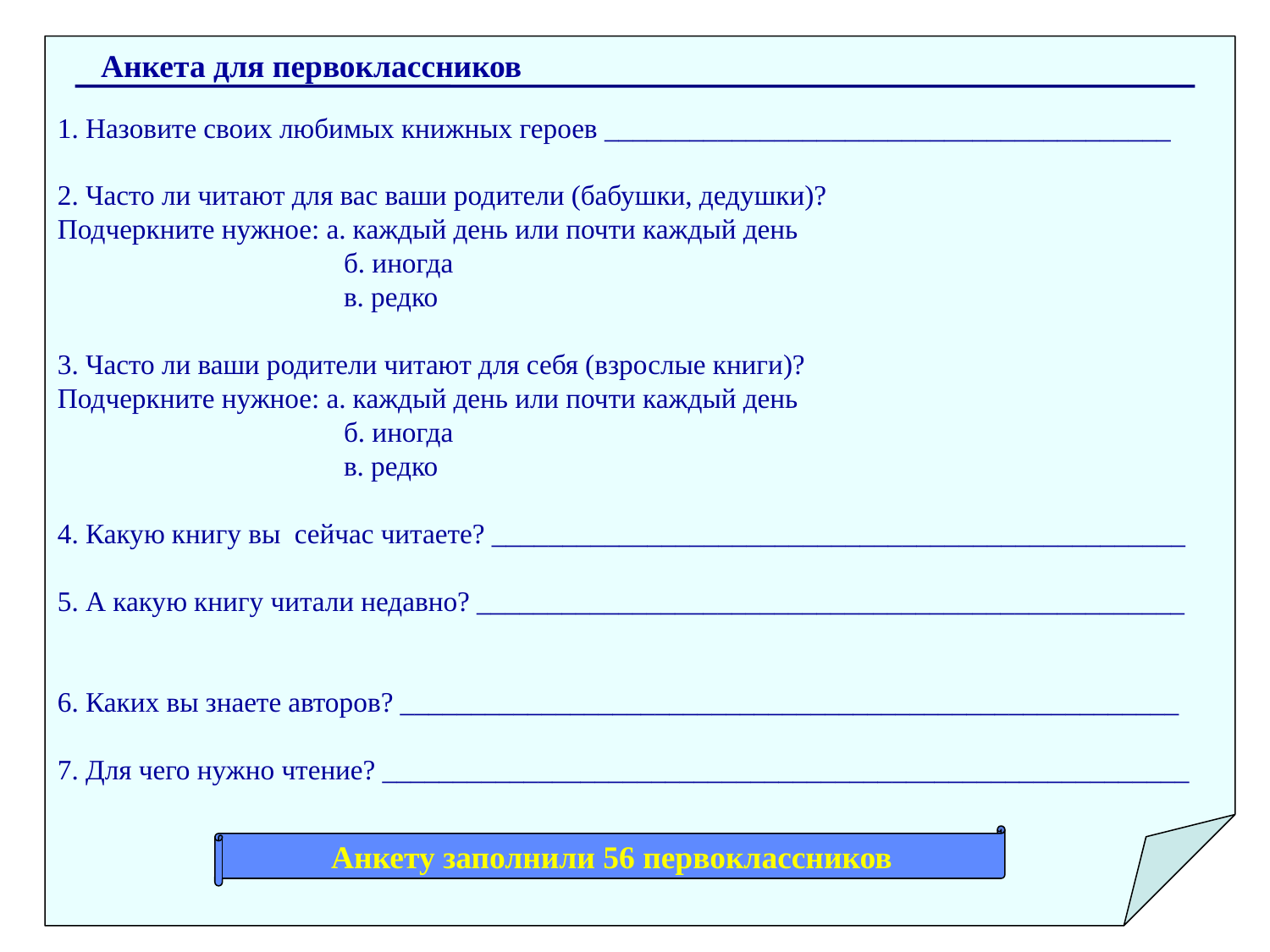

1. Назовите своих любимых книжных героев ________________________________________

2. Часто ли читают для вас ваши родители (бабушки, дедушки)?
Подчеркните нужное: а. каждый день или почти каждый день
                                         б. иногда
                                         в. редко

3. Часто ли ваши родители читают для себя (взрослые книги)?
Подчеркните нужное: а. каждый день или почти каждый день
                                         б. иногда
                                         в. редко

4. Какую книгу вы  сейчас читаете? _________________________________________________

5. А какую книгу читали недавно? __________________________________________________

6. Каких вы знаете авторов? _______________________________________________________

7. Для чего нужно чтение? _________________________________________________________
Анкета для первоклассников

Анкету заполнили 56 первоклассников